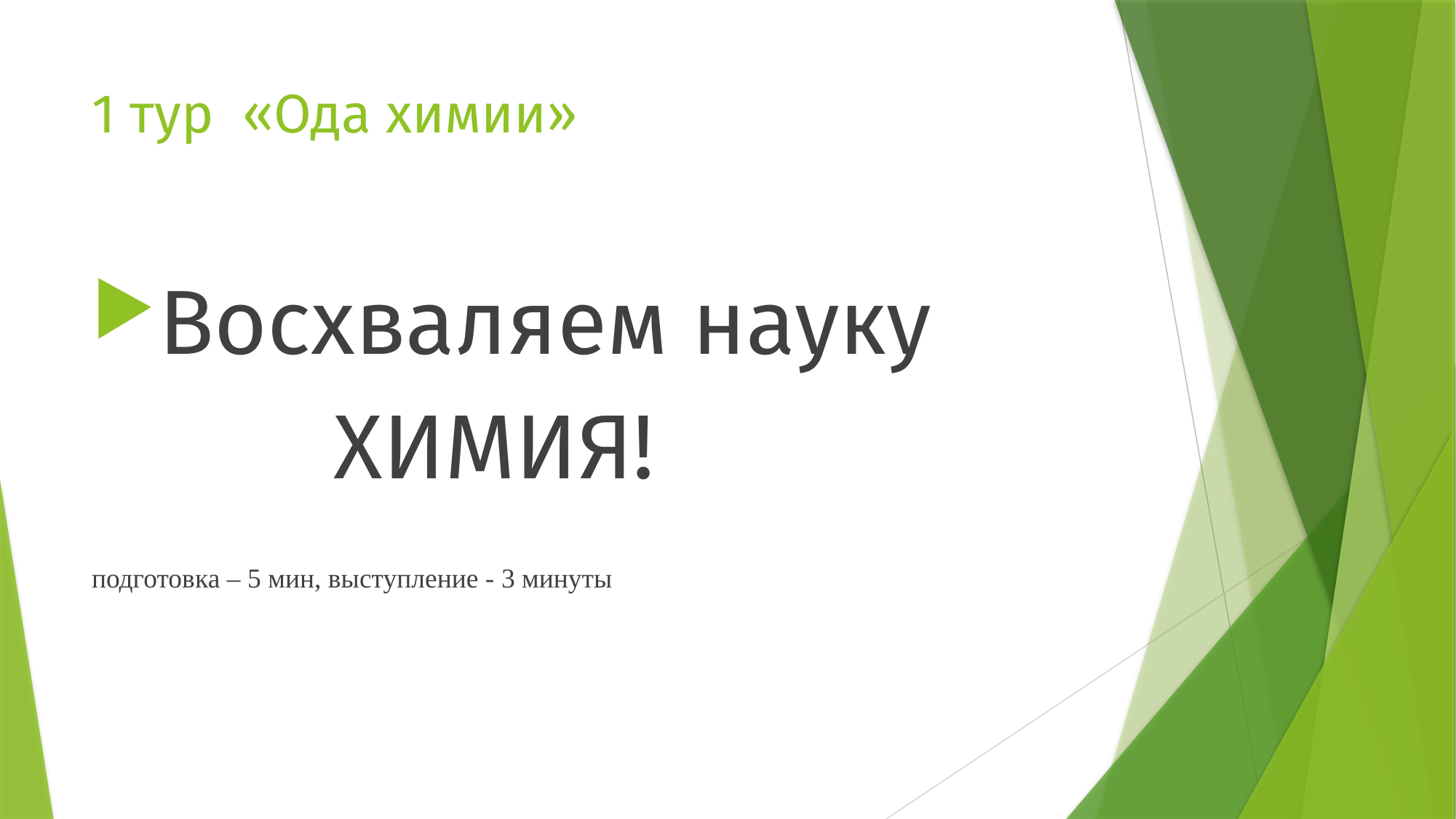

# 1 тур  «Ода химии»
Восхваляем науку
          ХИМИЯ!

подготовка – 5 мин, выступление - 3 минуты